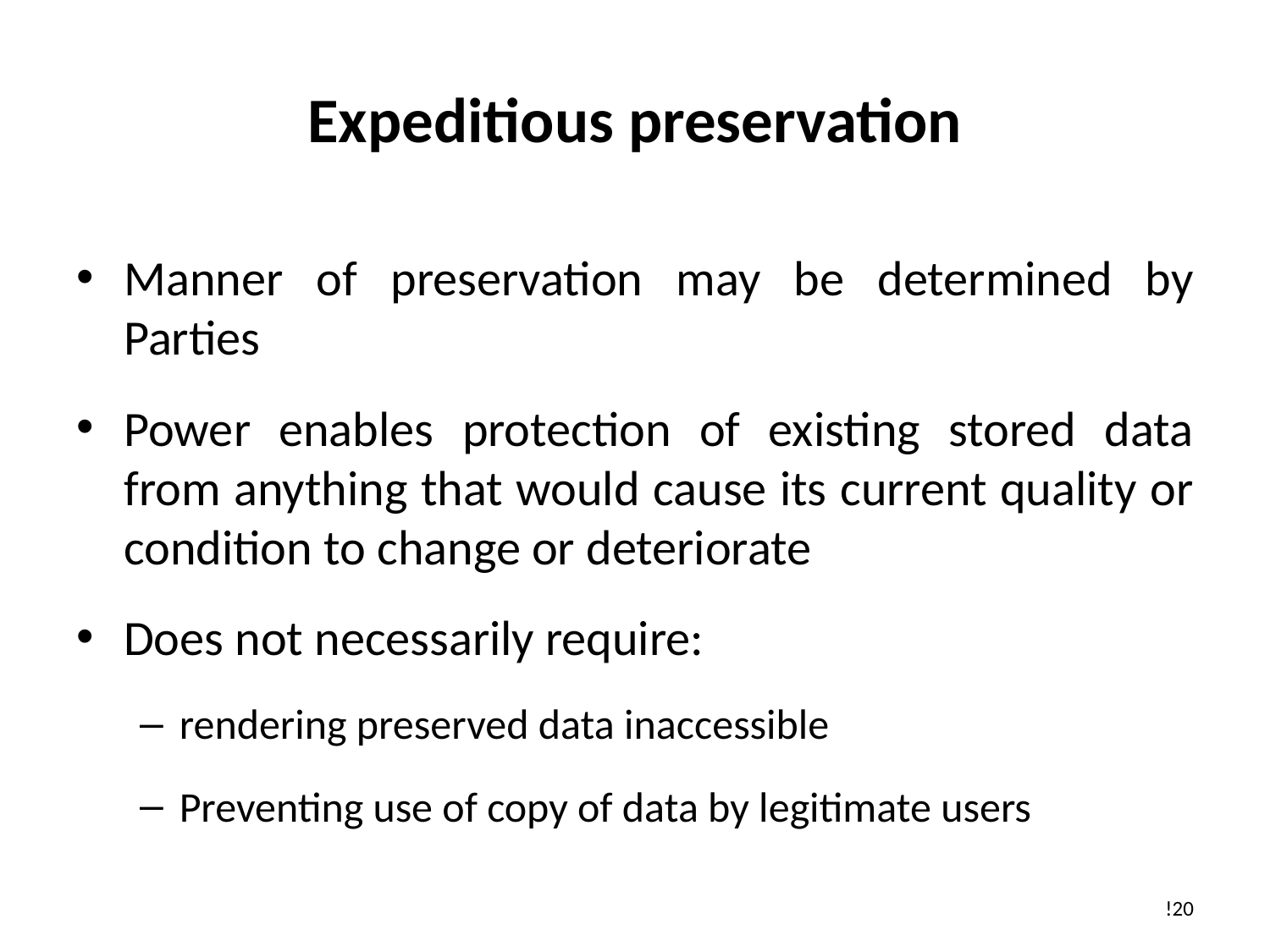

# Expeditious preservation
Manner of preservation may be determined by Parties
Power enables protection of existing stored data from anything that would cause its current quality or condition to change or deteriorate
Does not necessarily require:
rendering preserved data inaccessible
Preventing use of copy of data by legitimate users

!20